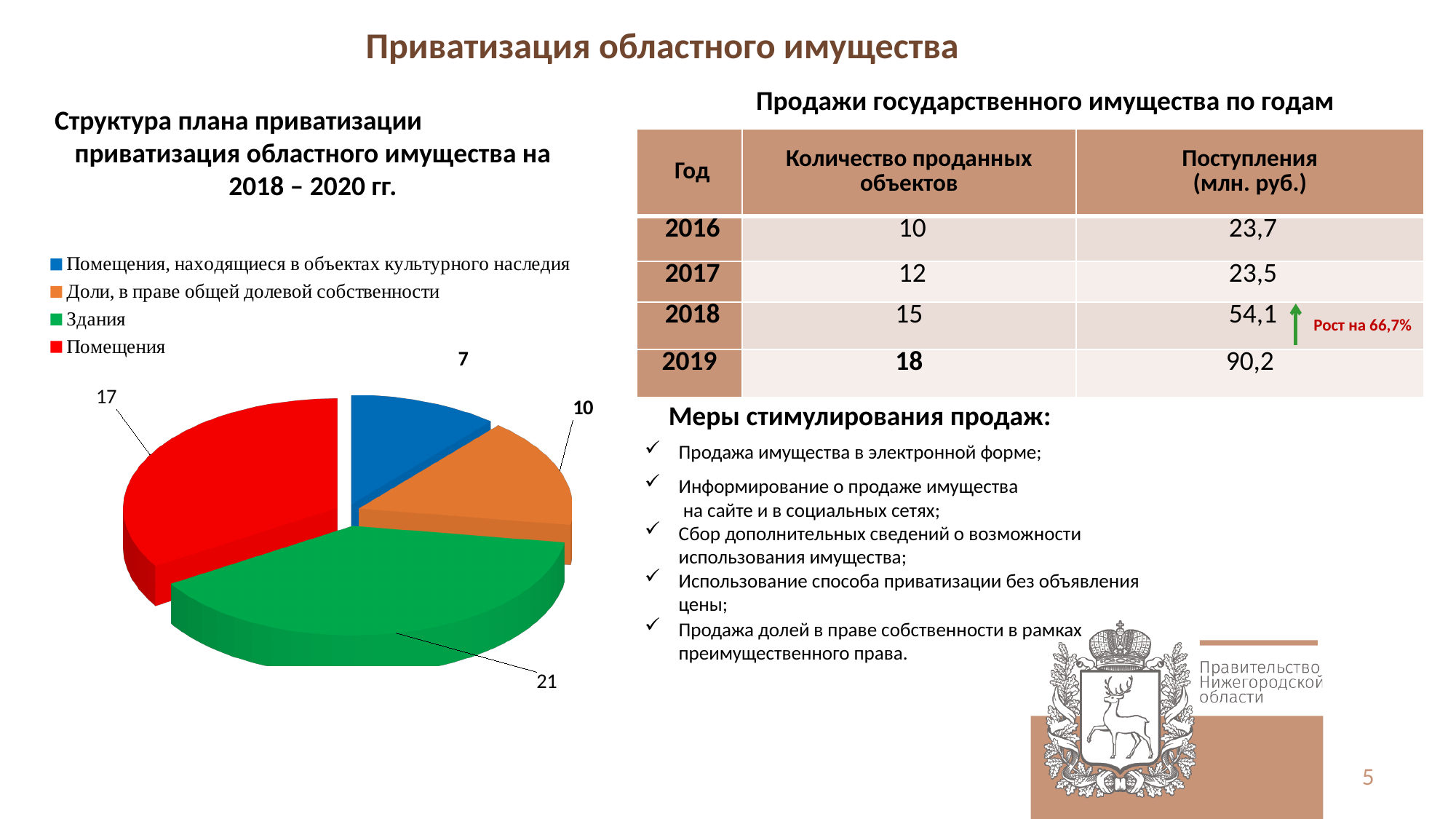

Приватизация областного имущества
Продажи государственного имущества по годам
Структура плана приватизации                         приватизация областного имущества на 2018 – 2020 гг.
| Год | Количество проданных объектов | Поступления (млн. руб.) |
| --- | --- | --- |
| 2016 | 10 | 23,7 |
| 2017 | 12 | 23,5 |
| 2018 | 15 | 54,1 |
| 2019 | 18 | 90,2 |

[unsupported chart]

Рост на 66,7%
38,0%
15,0%
Меры стимулирования продаж:
Продажа имущества в электронной форме;
Информирование о продаже имущества
 на сайте и в социальных сетях;
Сбор дополнительных сведений о возможности использования имущества;
Использование способа приватизации без объявления цены;
Продажа долей в праве собственности в рамках преимущественного права.

5